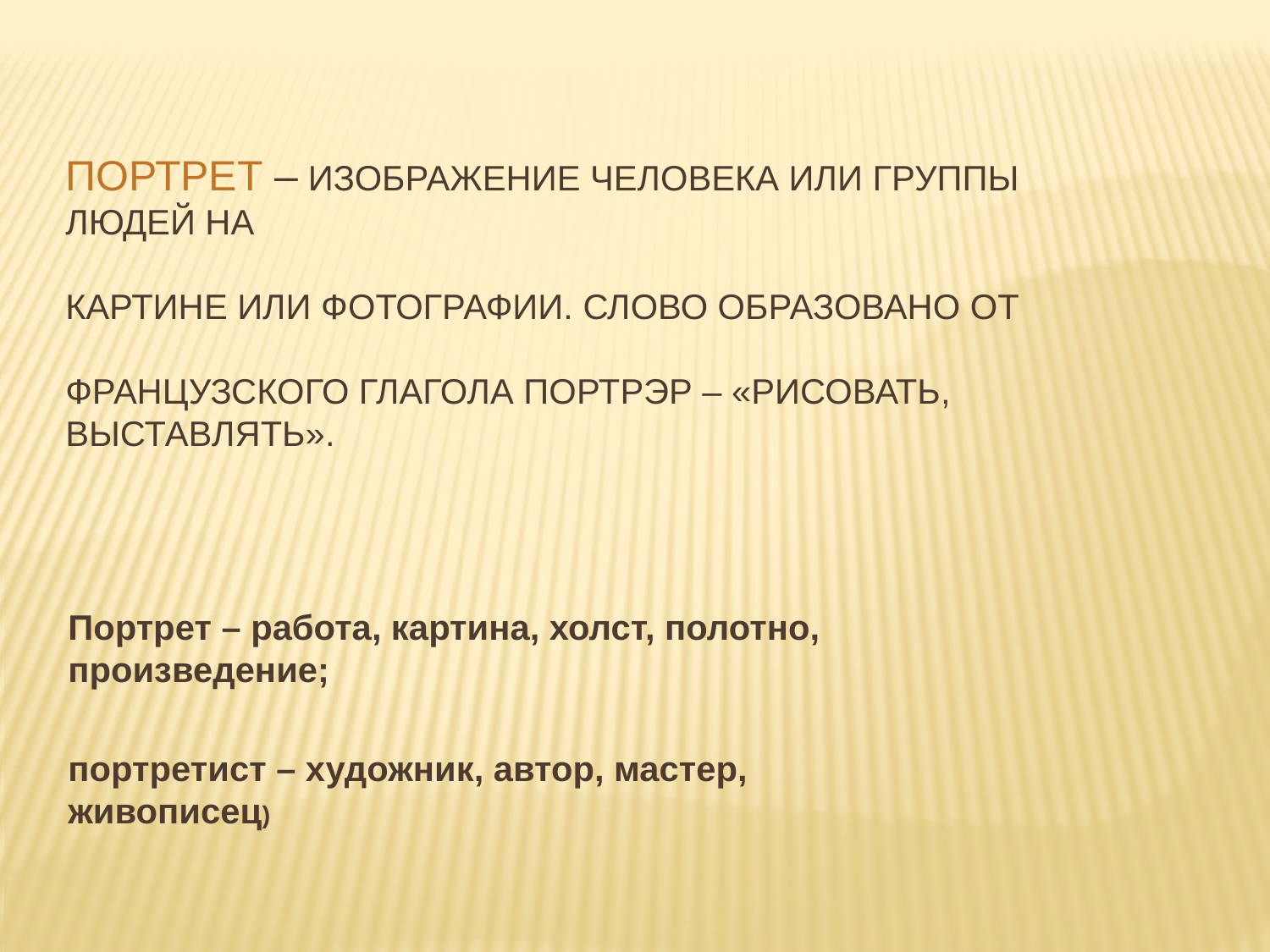

# Портрет – изображение человека или группы людей на картине или фотографии. Слово образовано от французского глагола ПОРТРЭР – «рисовать, выставлять».
Портрет – работа, картина, холст, полотно, произведение;

портретист – художник, автор, мастер, живописец)